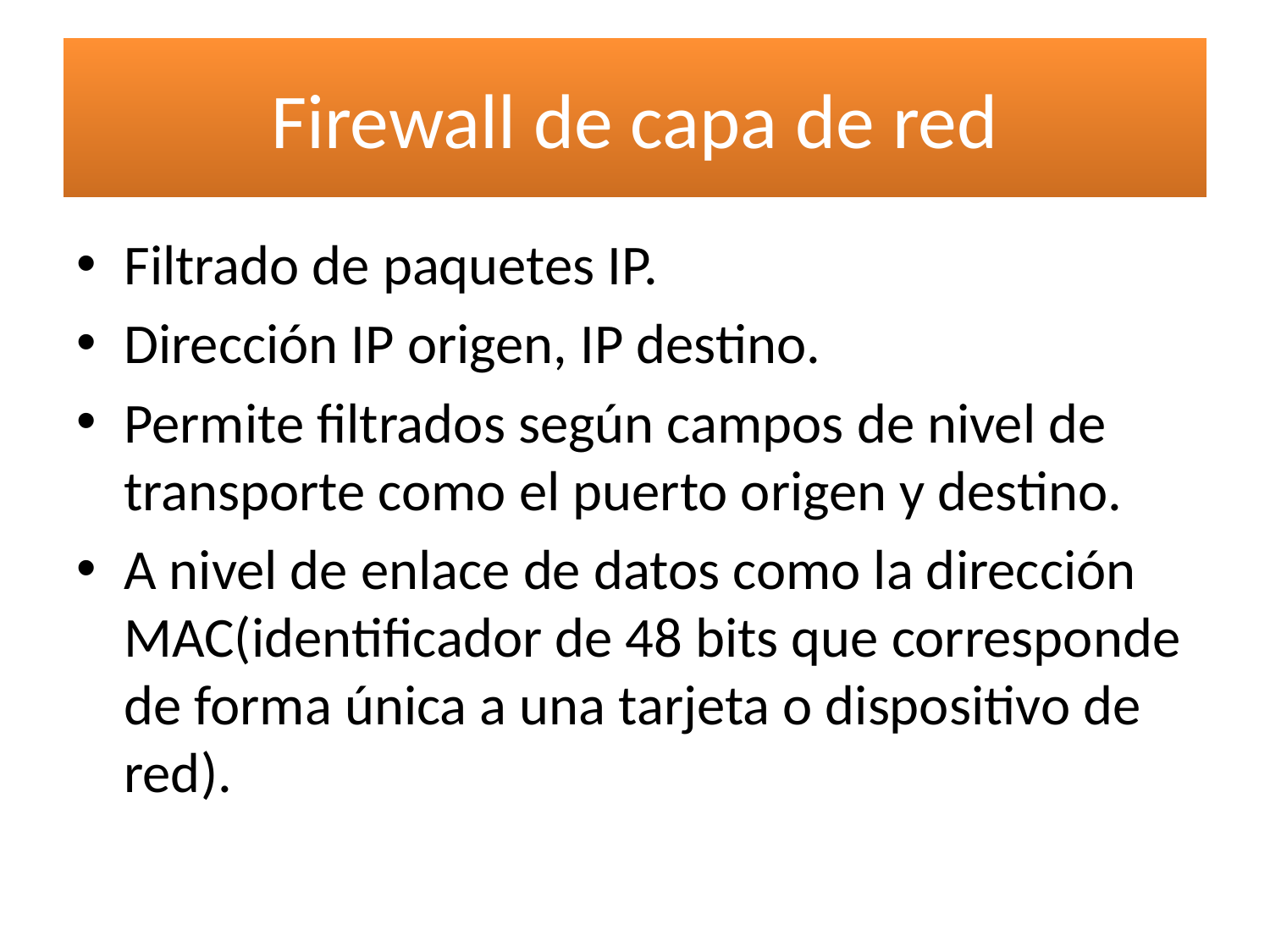

# Firewall de capa de red
Filtrado de paquetes IP.
Dirección IP origen, IP destino.
Permite filtrados según campos de nivel de transporte como el puerto origen y destino.
A nivel de enlace de datos como la dirección MAC(identificador de 48 bits que corresponde de forma única a una tarjeta o dispositivo de red).